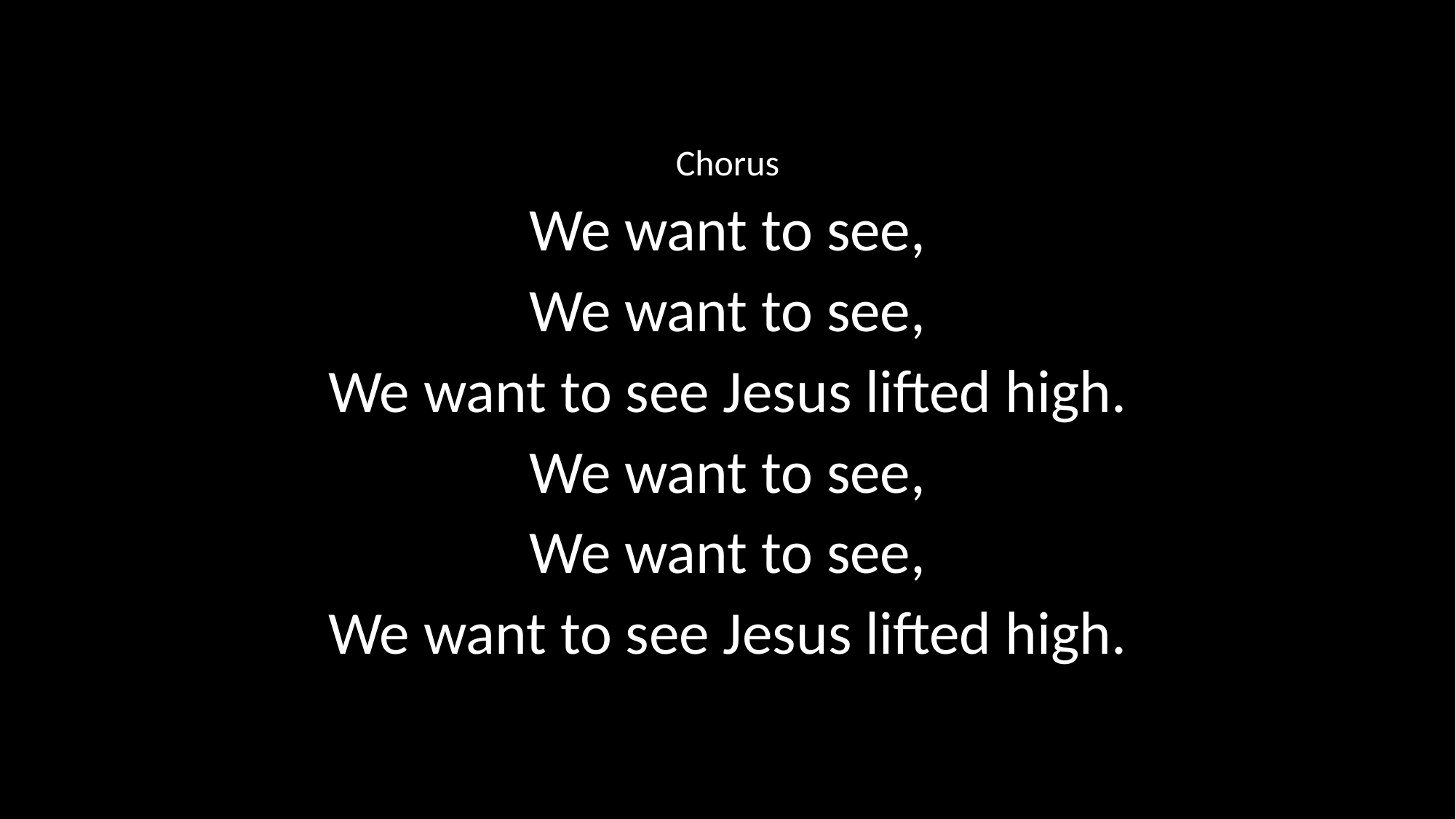

Chorus
We want to see,
We want to see,
We want to see Jesus lifted high.
We want to see,
We want to see,
We want to see Jesus lifted high.